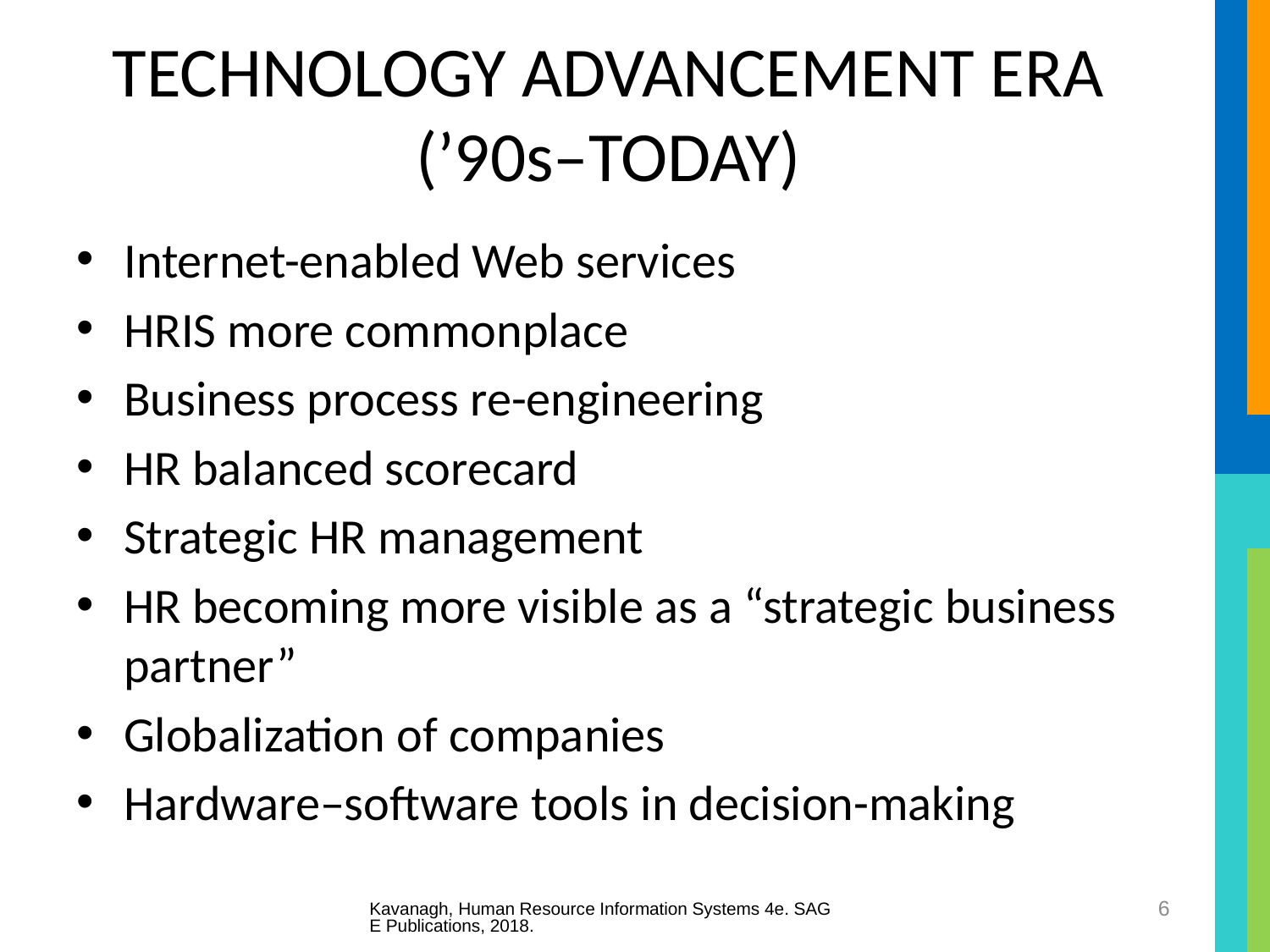

# TECHNOLOGY ADVANCEMENT ERA (’90s–TODAY)
Internet-enabled Web services
HRIS more commonplace
Business process re-engineering
HR balanced scorecard
Strategic HR management
HR becoming more visible as a “strategic business partner”
Globalization of companies
Hardware–software tools in decision-making
Kavanagh, Human Resource Information Systems 4e. SAGE Publications, 2018.
6